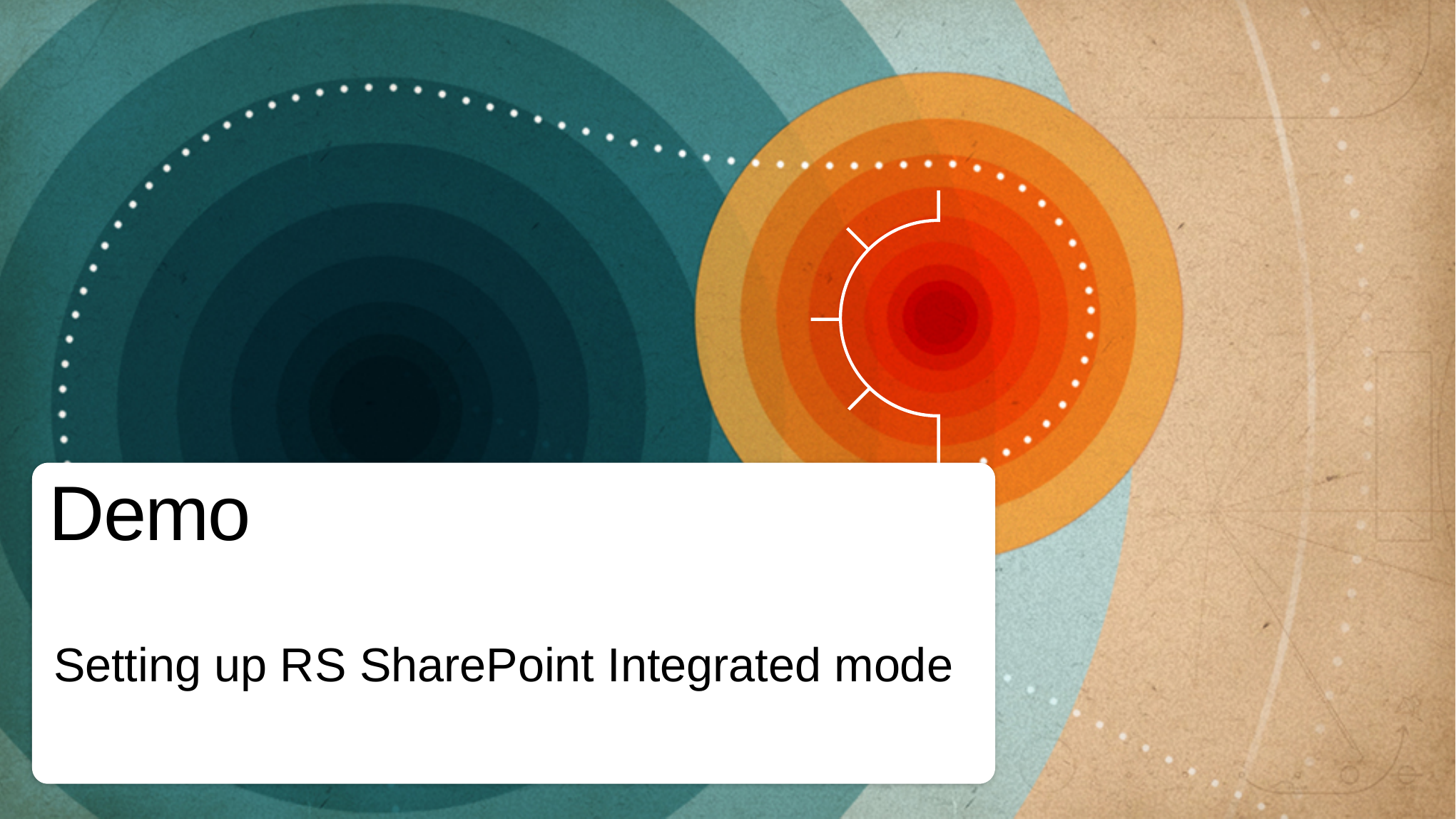

# Demo
Setting up RS SharePoint Integrated mode